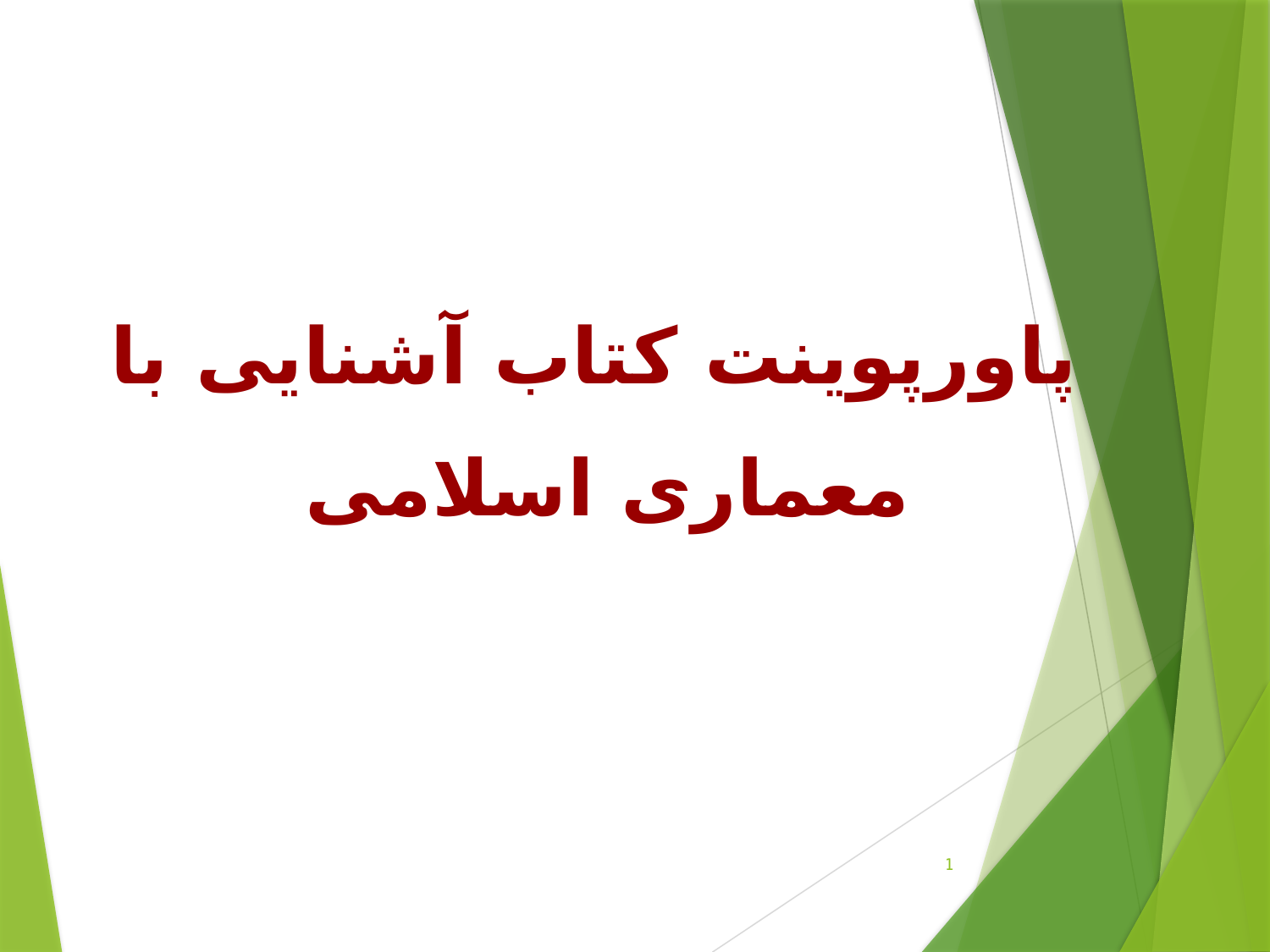

پاورپوینت کتاب آشنایی با
 معماری اسلامی
1